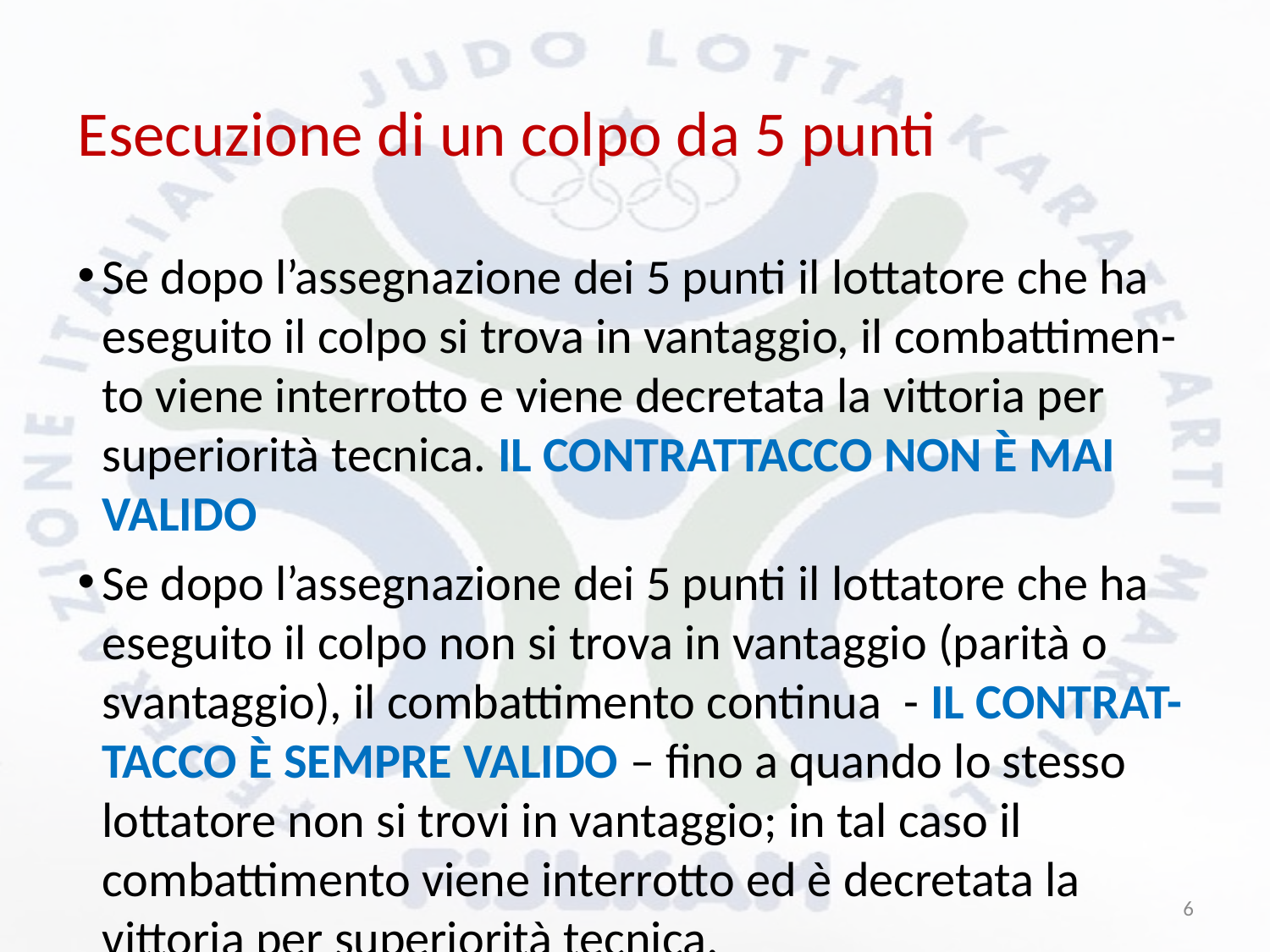

Esecuzione di un colpo da 5 punti

Se dopo l’assegnazione dei 5 punti il lottatore che ha eseguito il colpo si trova in vantaggio, il combattimen-to viene interrotto e viene decretata la vittoria per superiorità tecnica. Il contrattacco non è mai valido
Se dopo l’assegnazione dei 5 punti il lottatore che ha eseguito il colpo non si trova in vantaggio (parità o svantaggio), il combattimento continua  - Il contrat-tacco è sempre valido – fino a quando lo stesso lottatore non si trovi in vantaggio; in tal caso il combattimento viene interrotto ed è decretata la vittoria per superiorità tecnica.

6